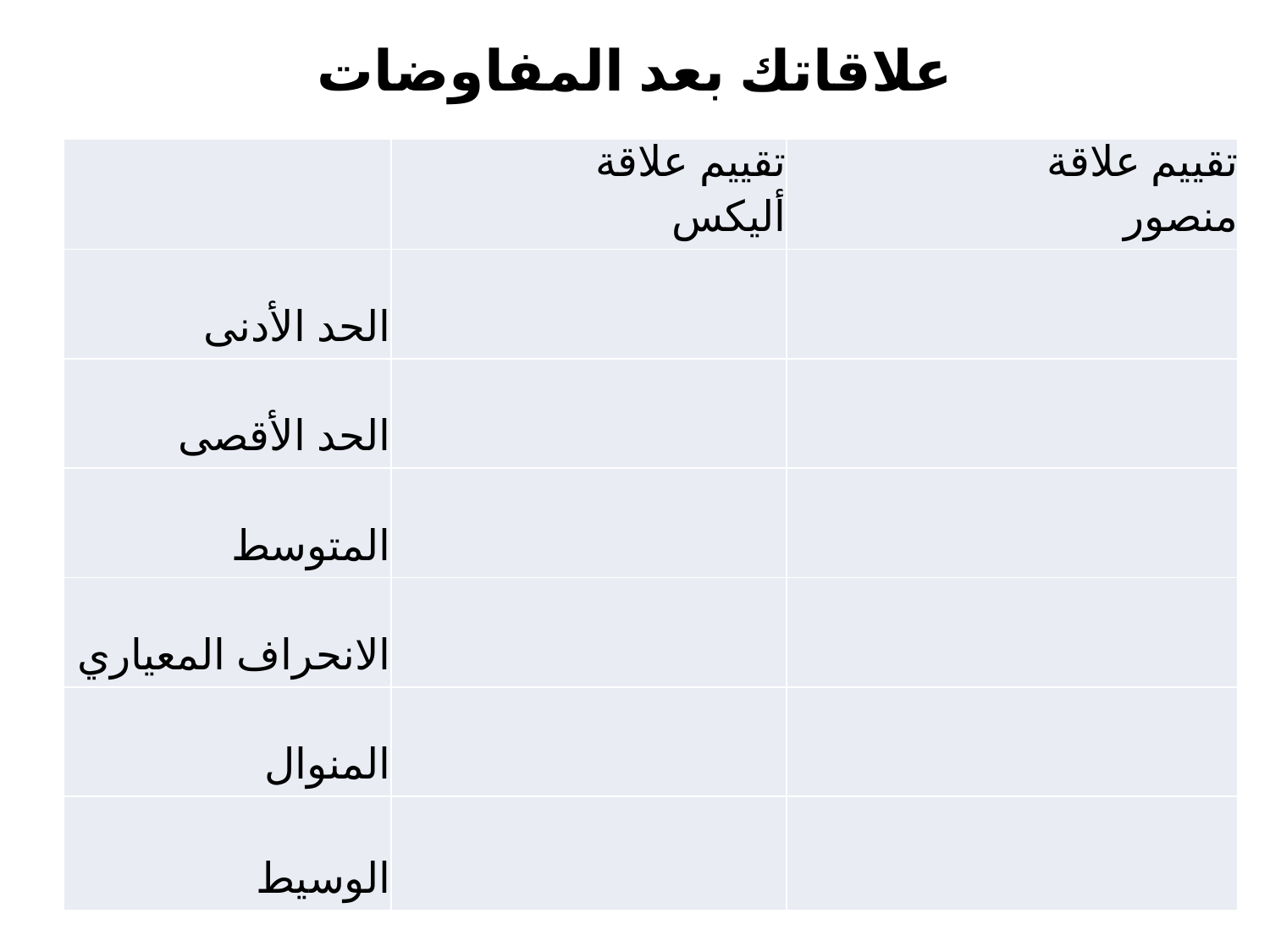

# علاقاتك بعد المفاوضات
|  | تقييم علاقة أليكس | تقييم علاقة منصور |
| --- | --- | --- |
| الحد الأدنى |  |  |
| الحد الأقصى |  |  |
| المتوسط |  |  |
| الانحراف المعياري |  |  |
| المنوال |  |  |
| الوسيط |  |  |